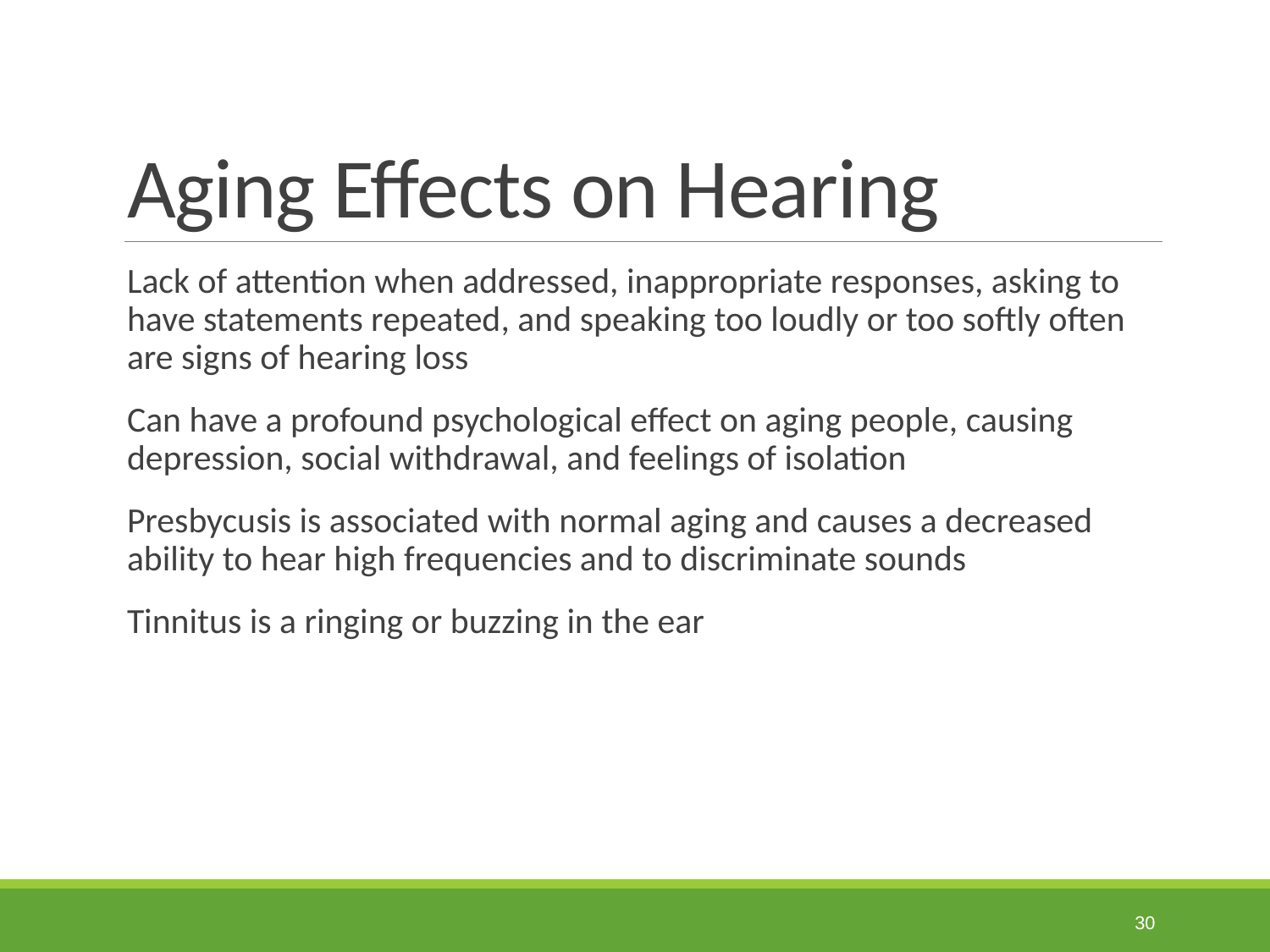

# Aging Effects on Hearing
Lack of attention when addressed, inappropriate responses, asking to have statements repeated, and speaking too loudly or too softly often are signs of hearing loss
Can have a profound psychological effect on aging people, causing depression, social withdrawal, and feelings of isolation
Presbycusis is associated with normal aging and causes a decreased ability to hear high frequencies and to discriminate sounds
Tinnitus is a ringing or buzzing in the ear
 30